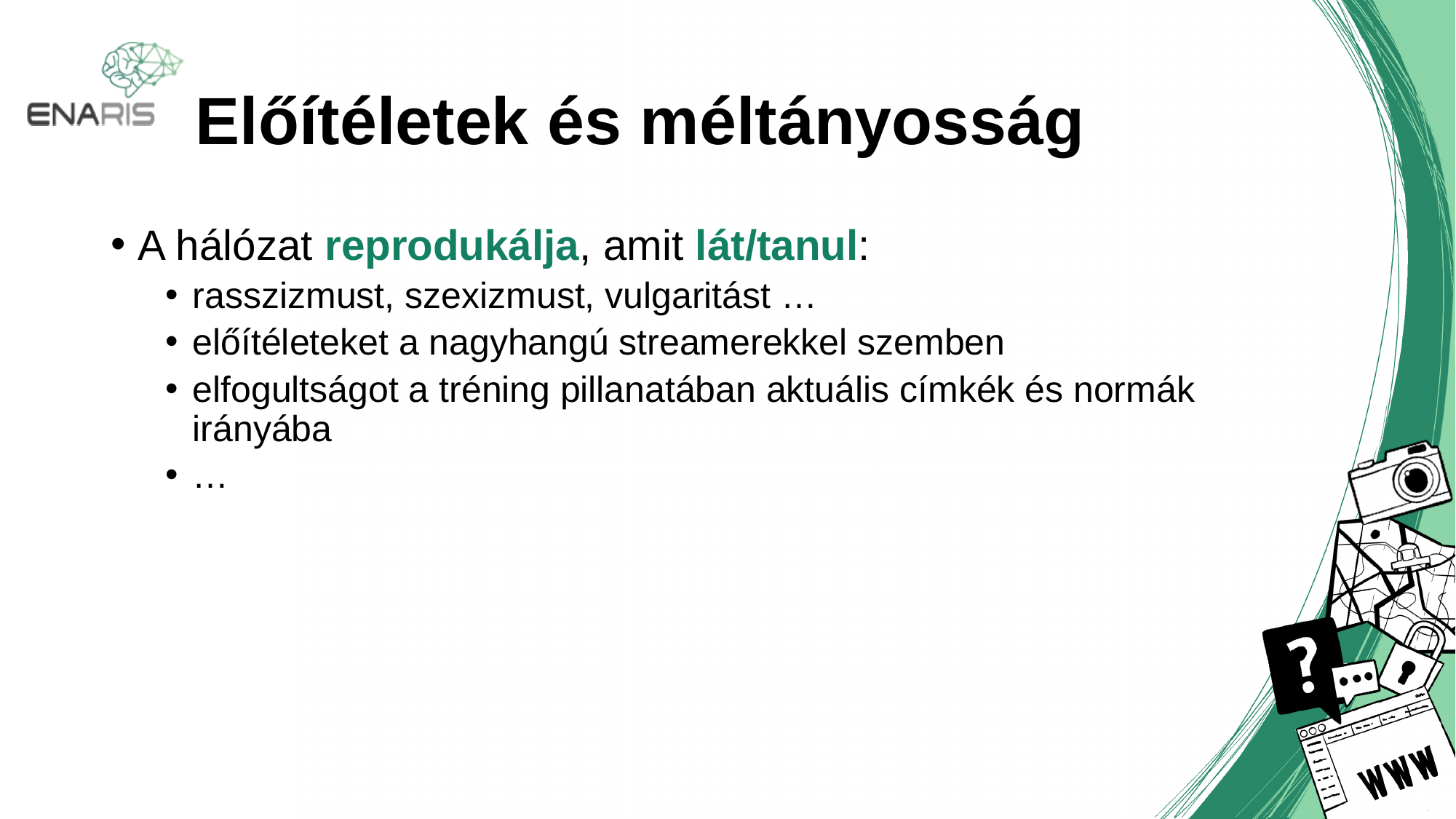

# Előítéletek és méltányosság
A hálózat reprodukálja, amit lát/tanul:
rasszizmust, szexizmust, vulgaritást …
előítéleteket a nagyhangú streamerekkel szemben
elfogultságot a tréning pillanatában aktuális címkék és normák irányába
…